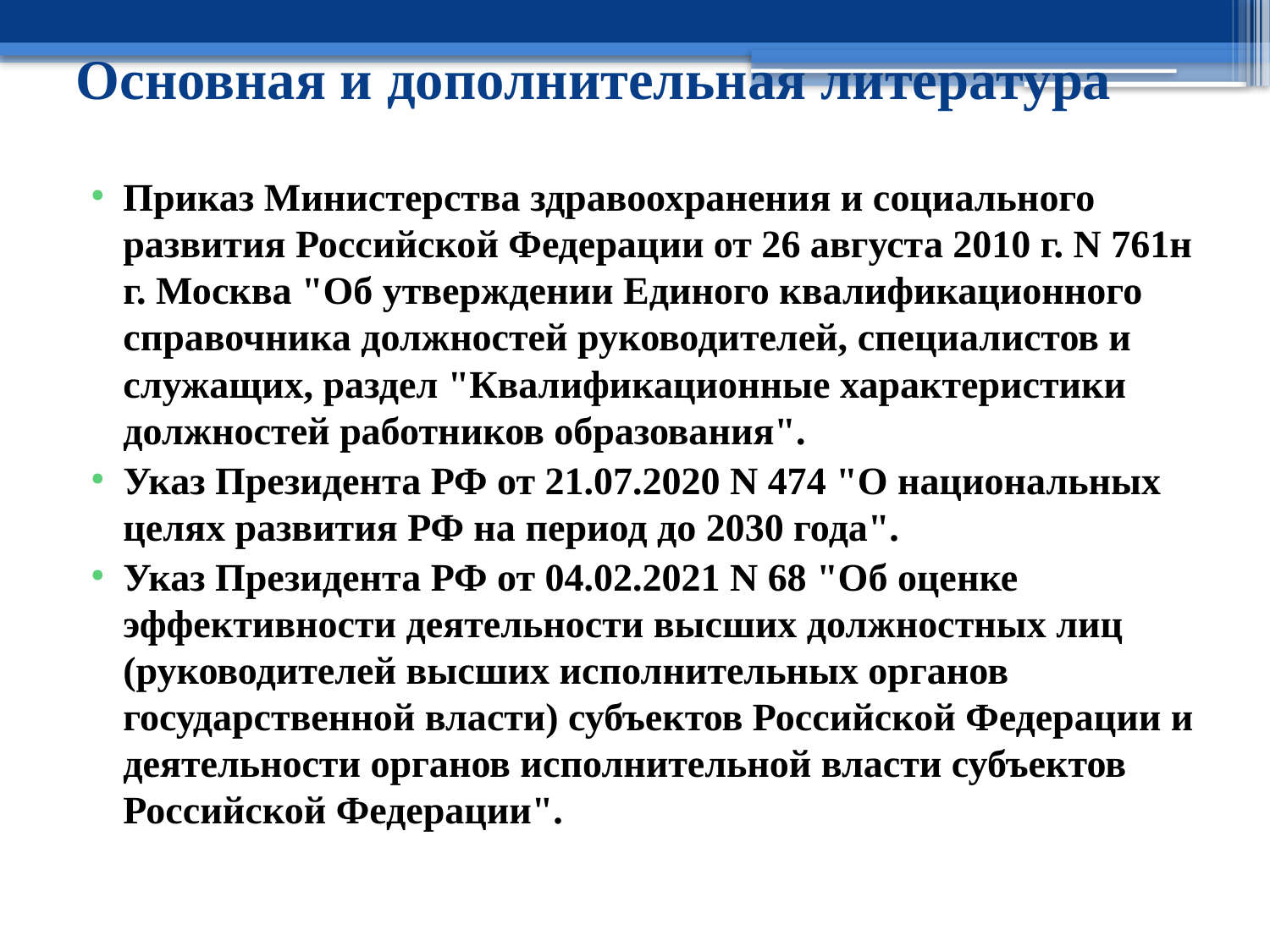

# Основная и дополнительная литература

Приказ Министерства здравоохранения и социального развития Российской Федерации от 26 августа 2010 г. N 761н г. Москва "Об утверждении Единого квалификационного справочника должностей руководителей, специалистов и служащих, раздел "Квалификационные характеристики должностей работников образования".
Указ Президента РФ от 21.07.2020 N 474 "О национальных целях развития РФ на период до 2030 года".
Указ Президента РФ от 04.02.2021 N 68 "Об оценке эффективности деятельности высших должностных лиц (руководителей высших исполнительных органов государственной власти) субъектов Российской Федерации и деятельности органов исполнительной власти субъектов Российской Федерации".